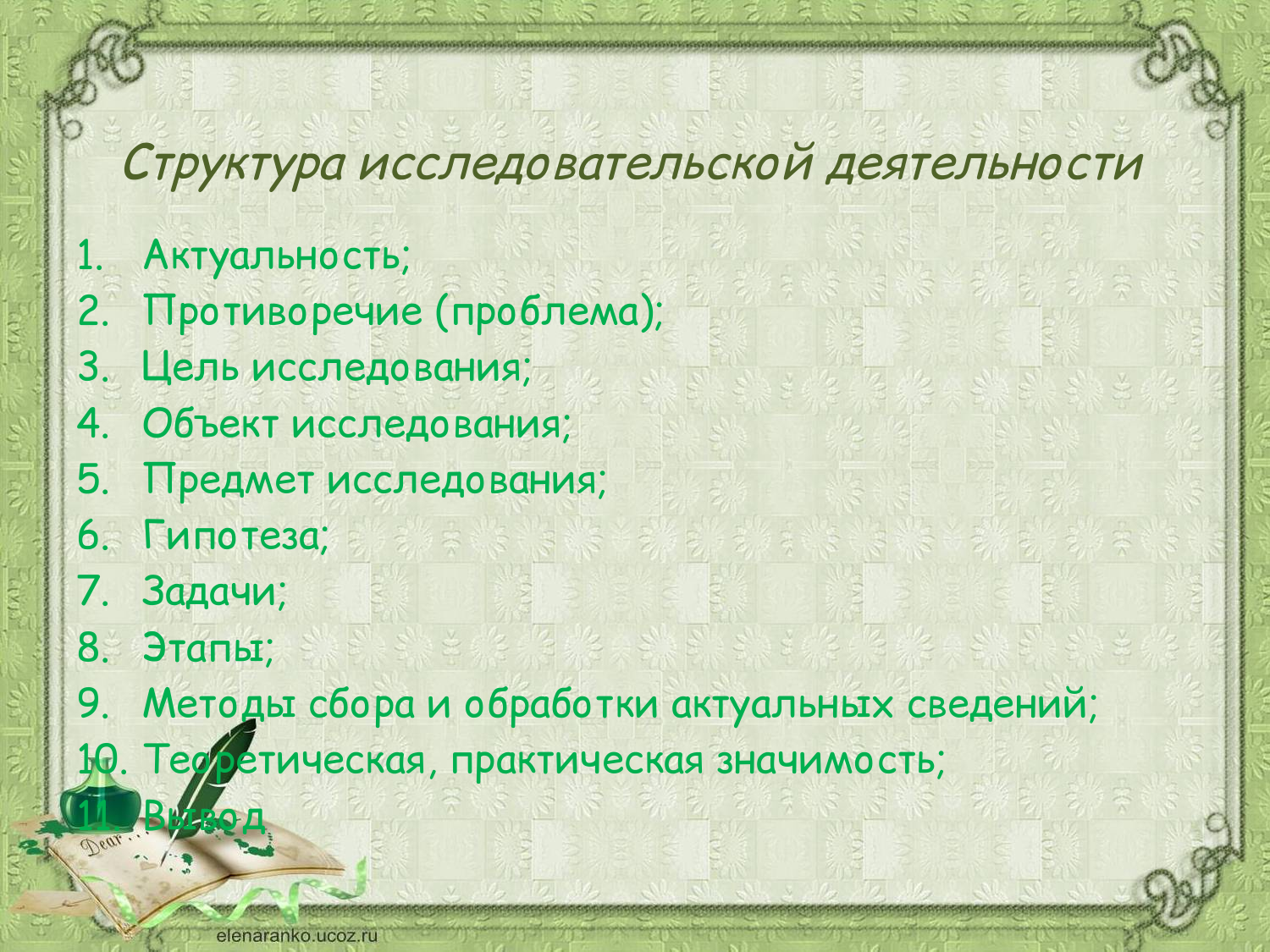

# Структура исследовательской деятельности
Актуальность;
Противоречие (проблема);
Цель исследования;
Объект исследования;
Предмет исследования;
Гипотеза;
Задачи;
Этапы;
Методы сбора и обработки актуальных сведений;
Теоретическая, практическая значимость;
Вывод